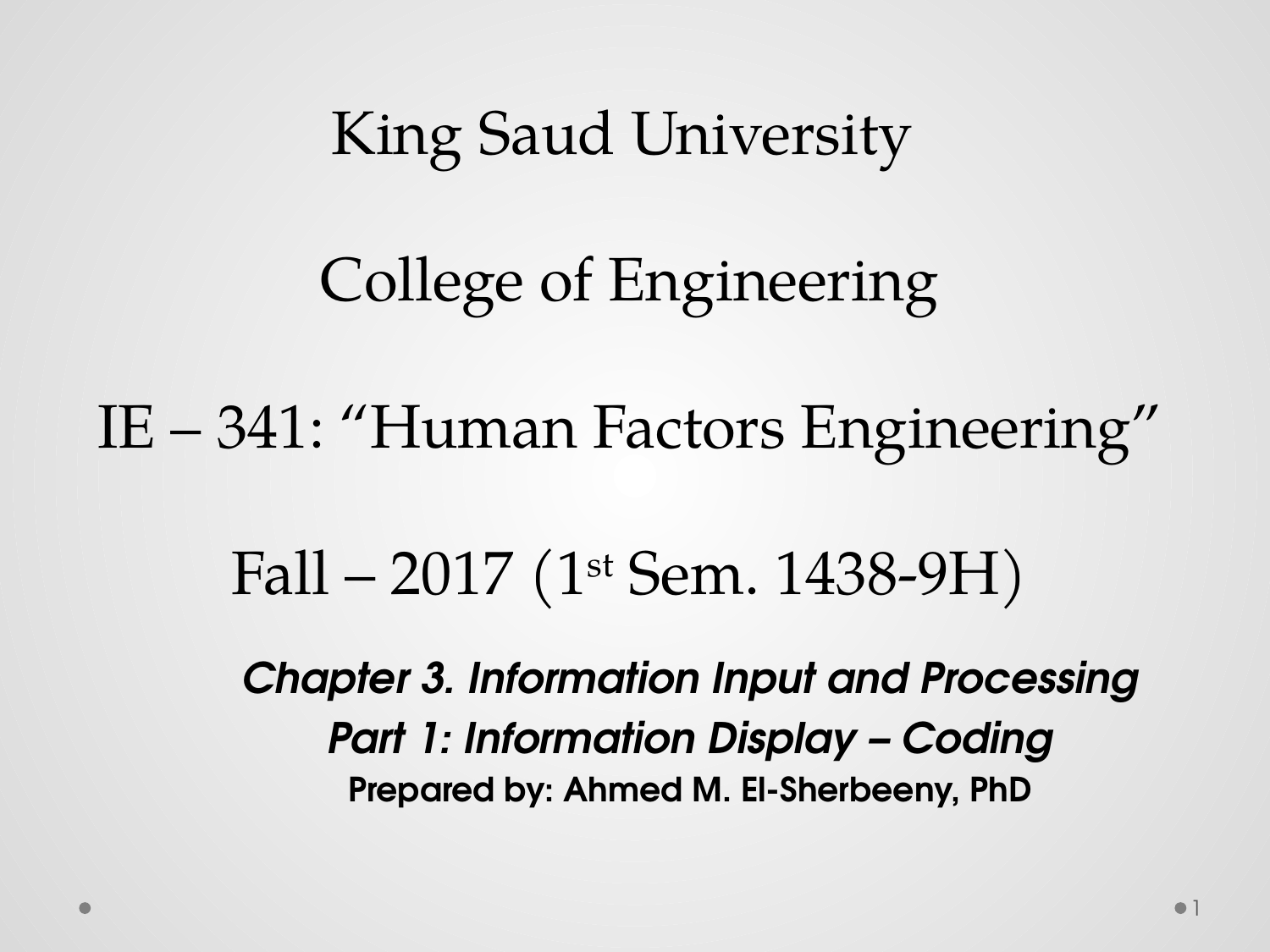

# King Saud University College of Engineering IE – 341: “Human Factors Engineering” Fall – 2017 (1st Sem. 1438-9H)
Chapter 3. Information Input and Processing
Part 1: Information Display – Coding
Prepared by: Ahmed M. El-Sherbeeny, PhD
1